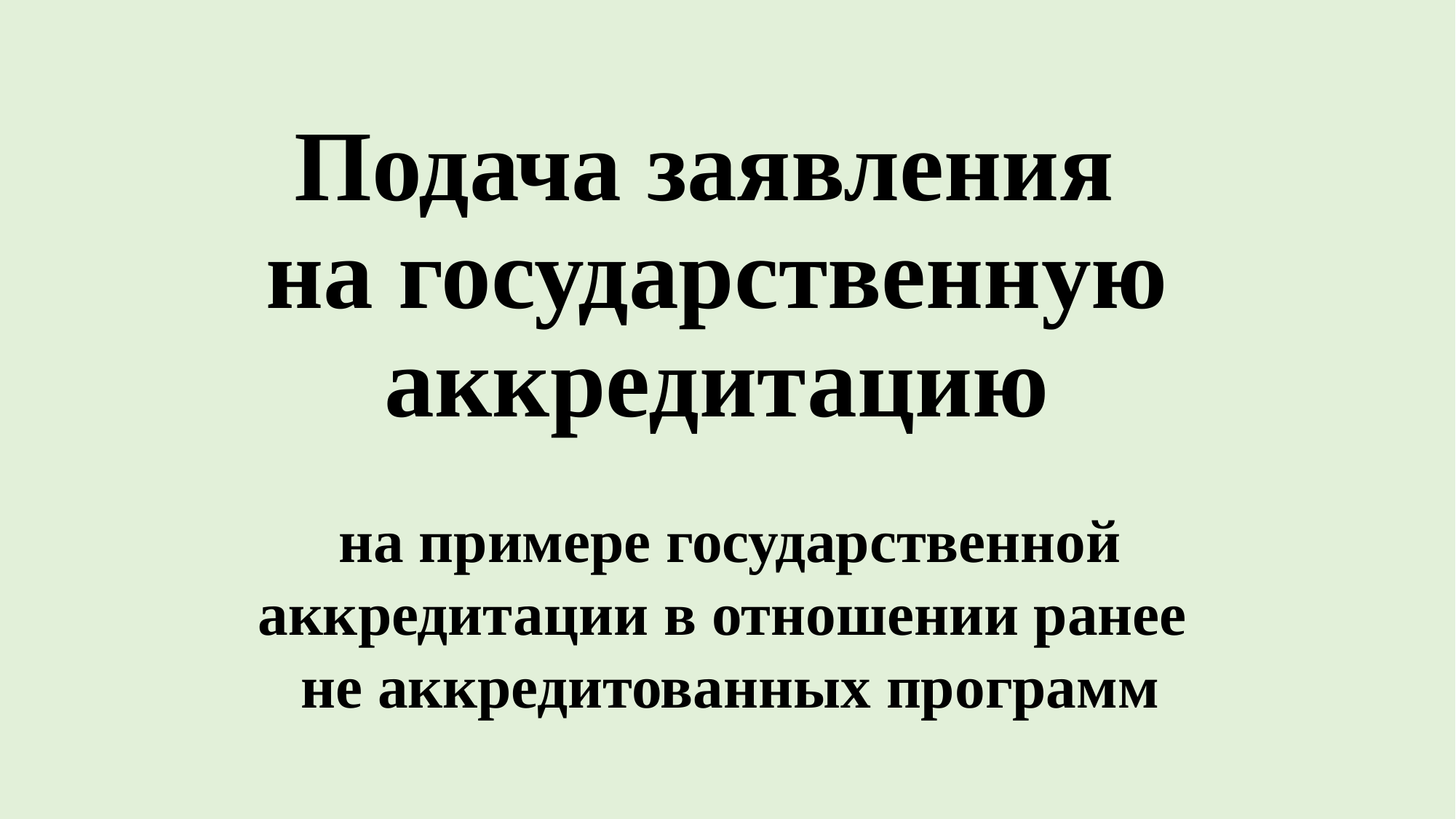

# Подача заявления на государственную аккредитацию
на примере государственной аккредитации в отношении ранее
не аккредитованных программ